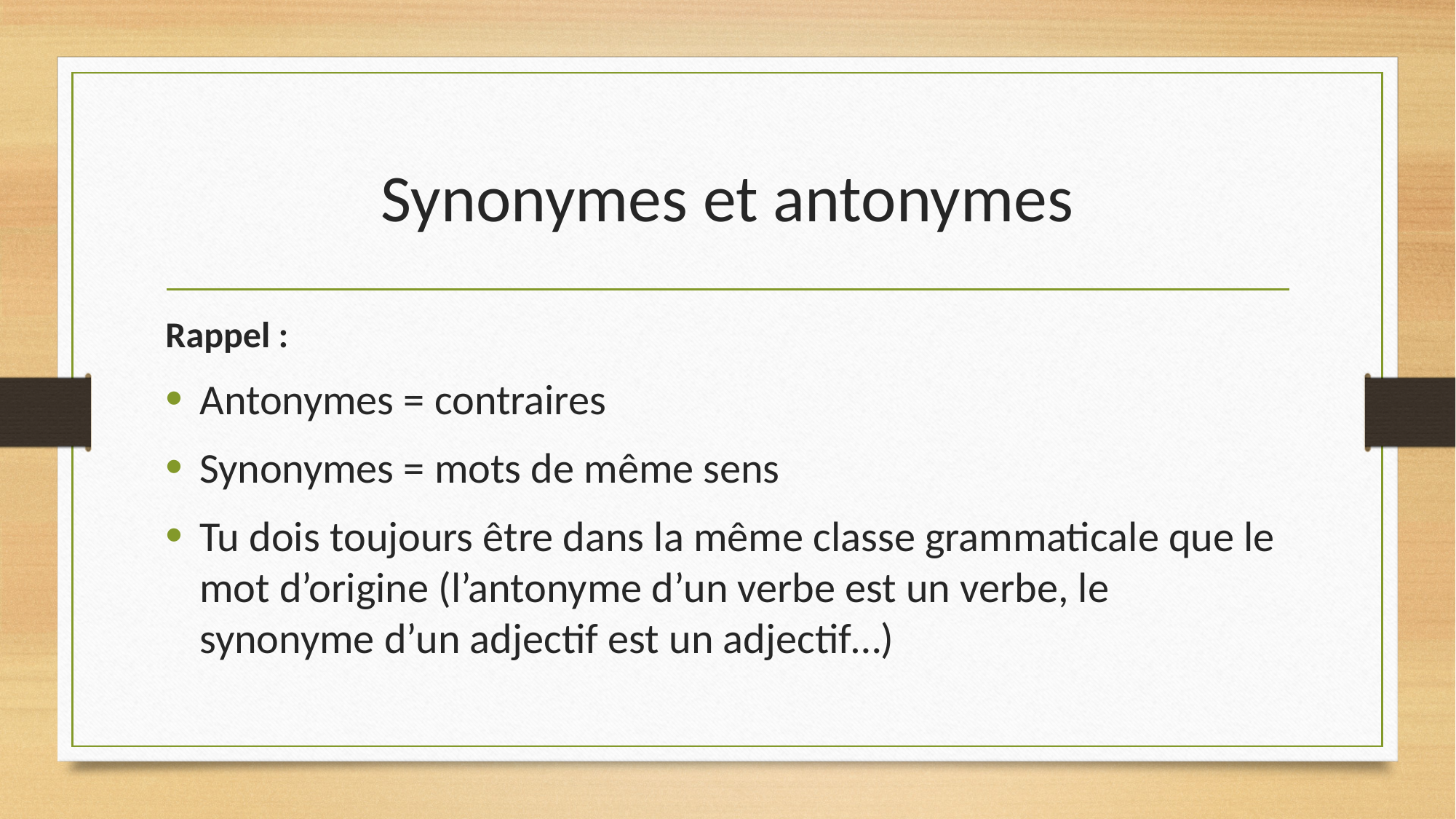

# Synonymes et antonymes
Rappel :
Antonymes = contraires
Synonymes = mots de même sens
Tu dois toujours être dans la même classe grammaticale que le mot d’origine (l’antonyme d’un verbe est un verbe, le synonyme d’un adjectif est un adjectif…)